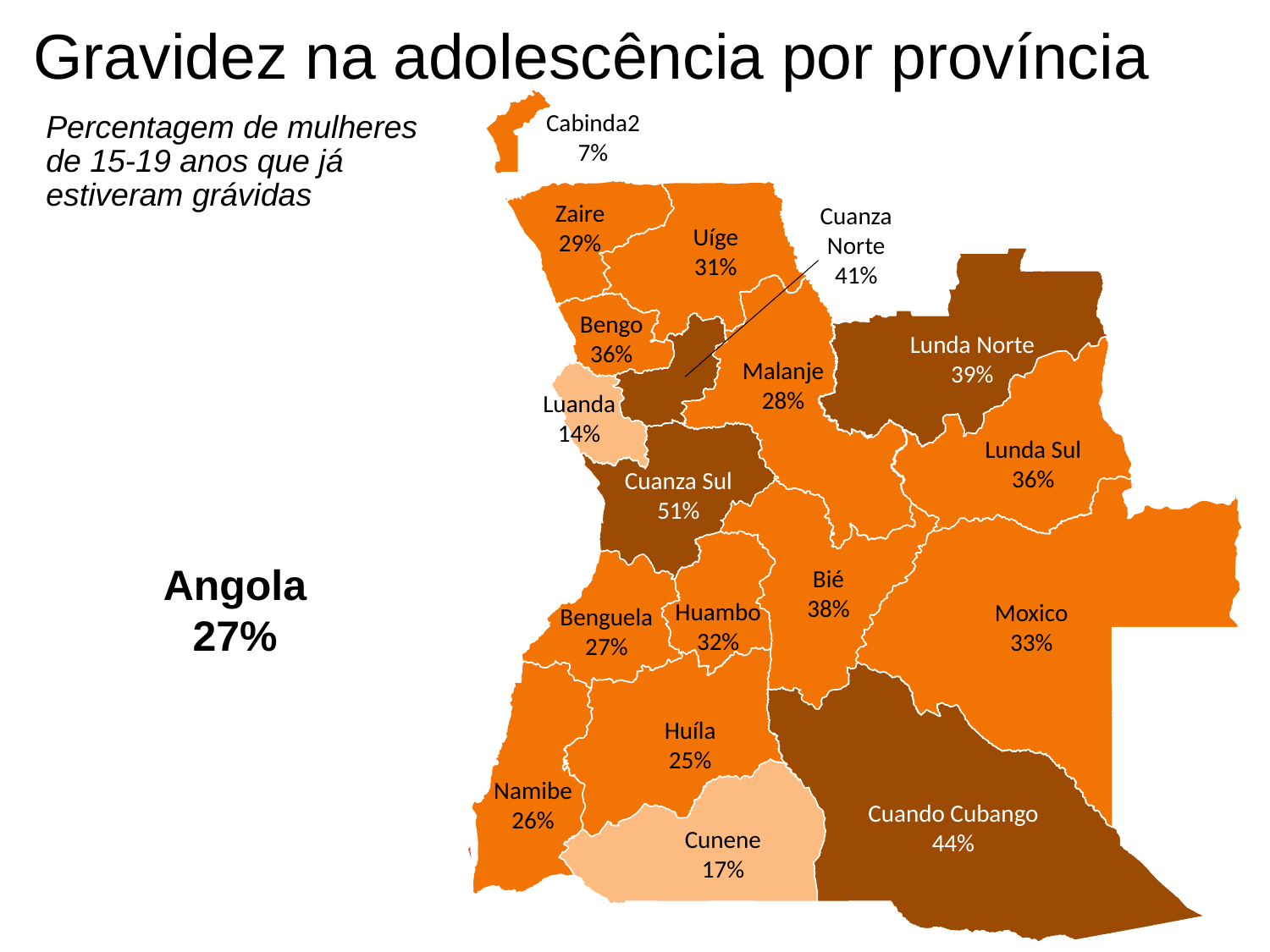

Gravidez na adolescência por província

Cabinda27%
Percentagem de mulheres de 15-19 anos que já estiveram grávidas

Zaire
29%

Cuanza Norte
41%

Uíge
31%

Bengo
36%

Lunda Norte
39%

Malanje
28%

Luanda
14%

Lunda Sul
36%

Cuanza Sul
51%

Angola
27%

Bié
38%

Huambo
32%
Moxico
33%
Benguela
27%

Huíla
25%

Namibe
26%
Cuando Cubango
44%
Cunene
17%